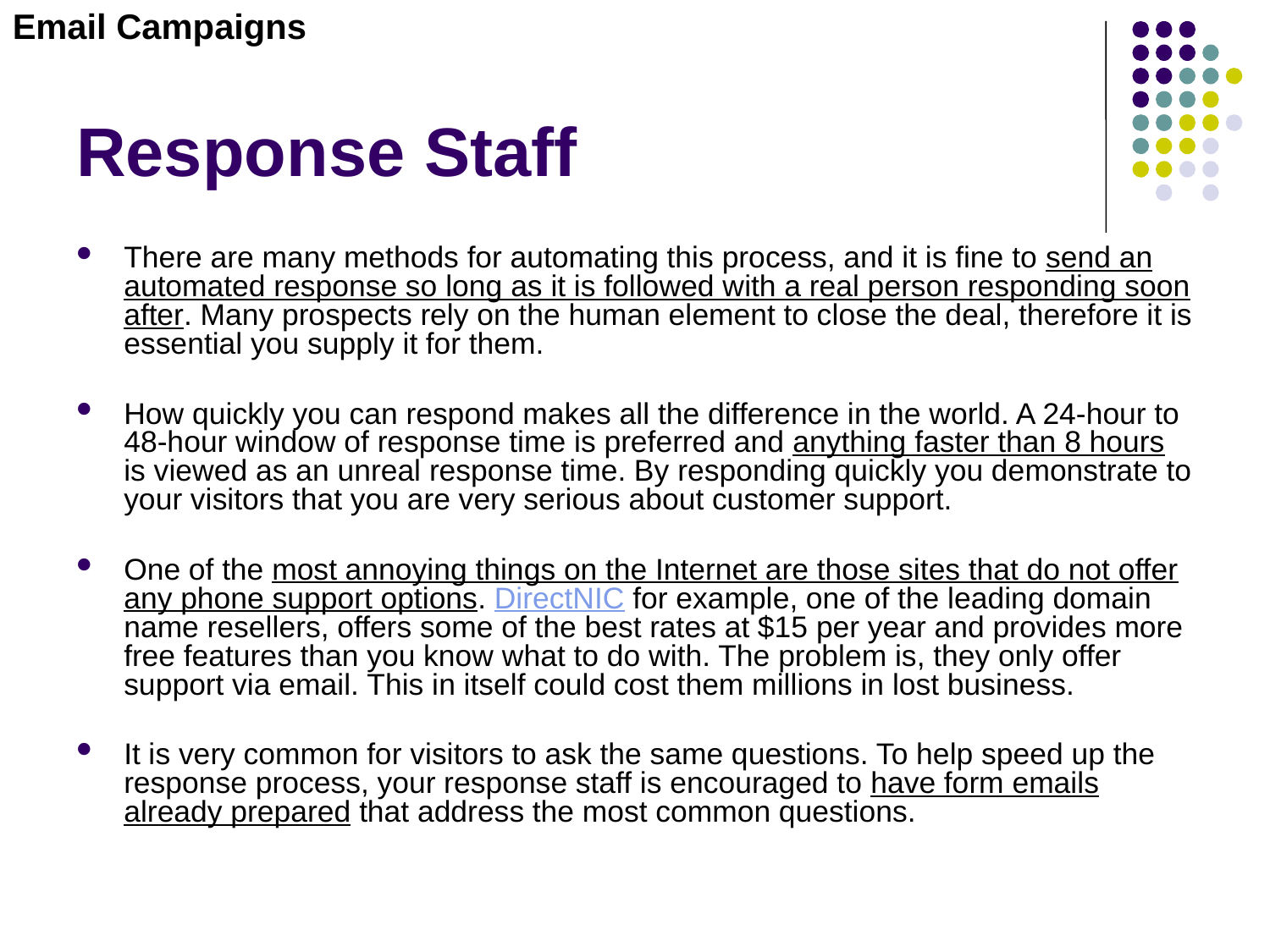

Email Campaigns
# Response Staff
There are many methods for automating this process, and it is fine to send an automated response so long as it is followed with a real person responding soon after. Many prospects rely on the human element to close the deal, therefore it is essential you supply it for them.

How quickly you can respond makes all the difference in the world. A 24-hour to 48-hour window of response time is preferred and anything faster than 8 hours is viewed as an unreal response time. By responding quickly you demonstrate to your visitors that you are very serious about customer support.

One of the most annoying things on the Internet are those sites that do not offer any phone support options. DirectNIC for example, one of the leading domain name resellers, offers some of the best rates at $15 per year and provides more free features than you know what to do with. The problem is, they only offer support via email. This in itself could cost them millions in lost business.

It is very common for visitors to ask the same questions. To help speed up the response process, your response staff is encouraged to have form emails already prepared that address the most common questions.